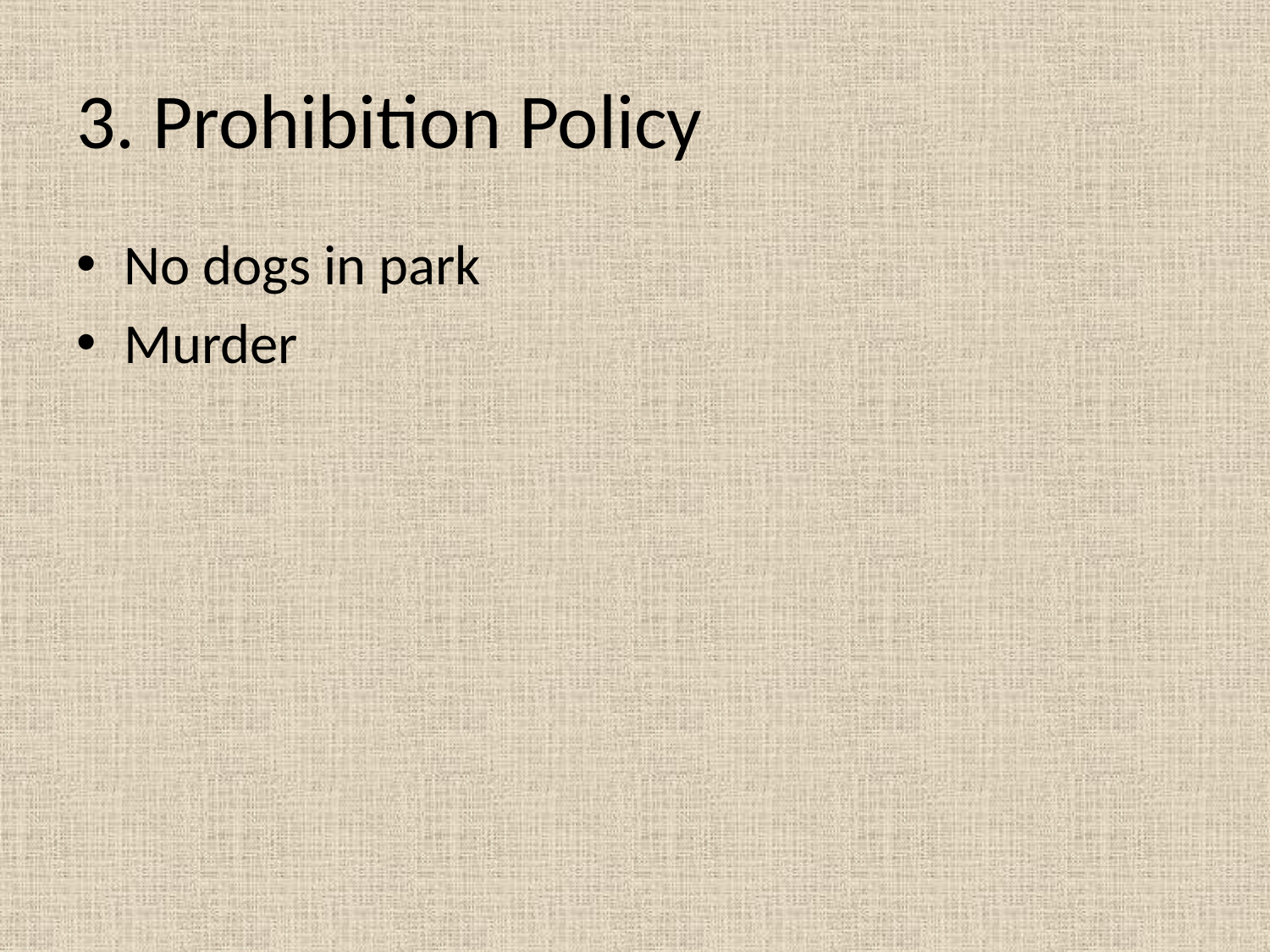

# 3. Prohibition Policy
No dogs in park
Murder